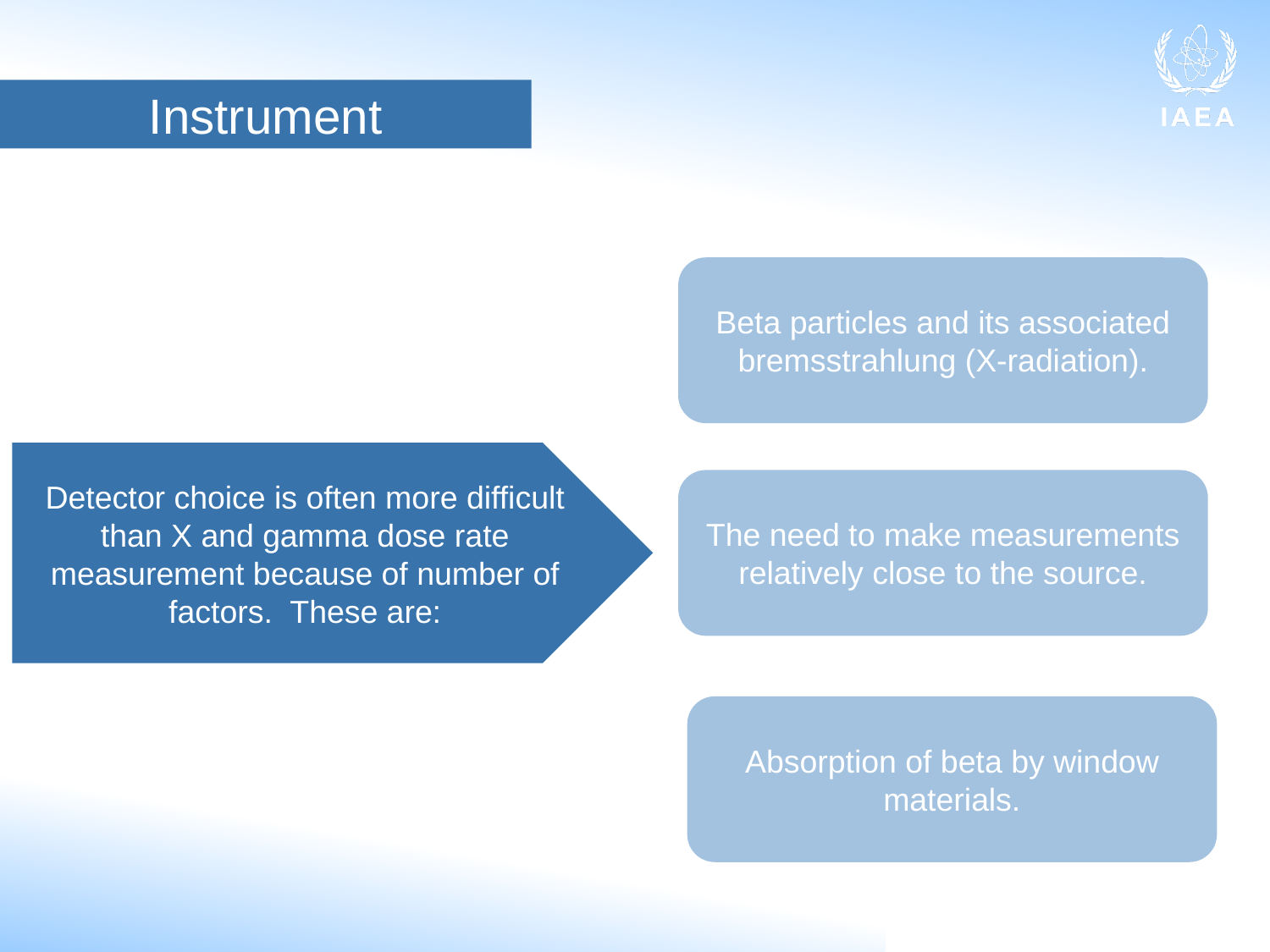

Instrument

Beta particles and its associated bremsstrahlung (X-radiation).

Detector choice is often more difficult than X and gamma dose rate measurement because of number of factors.  These are:

The need to make measurements relatively close to the source.

Absorption of beta by window materials.